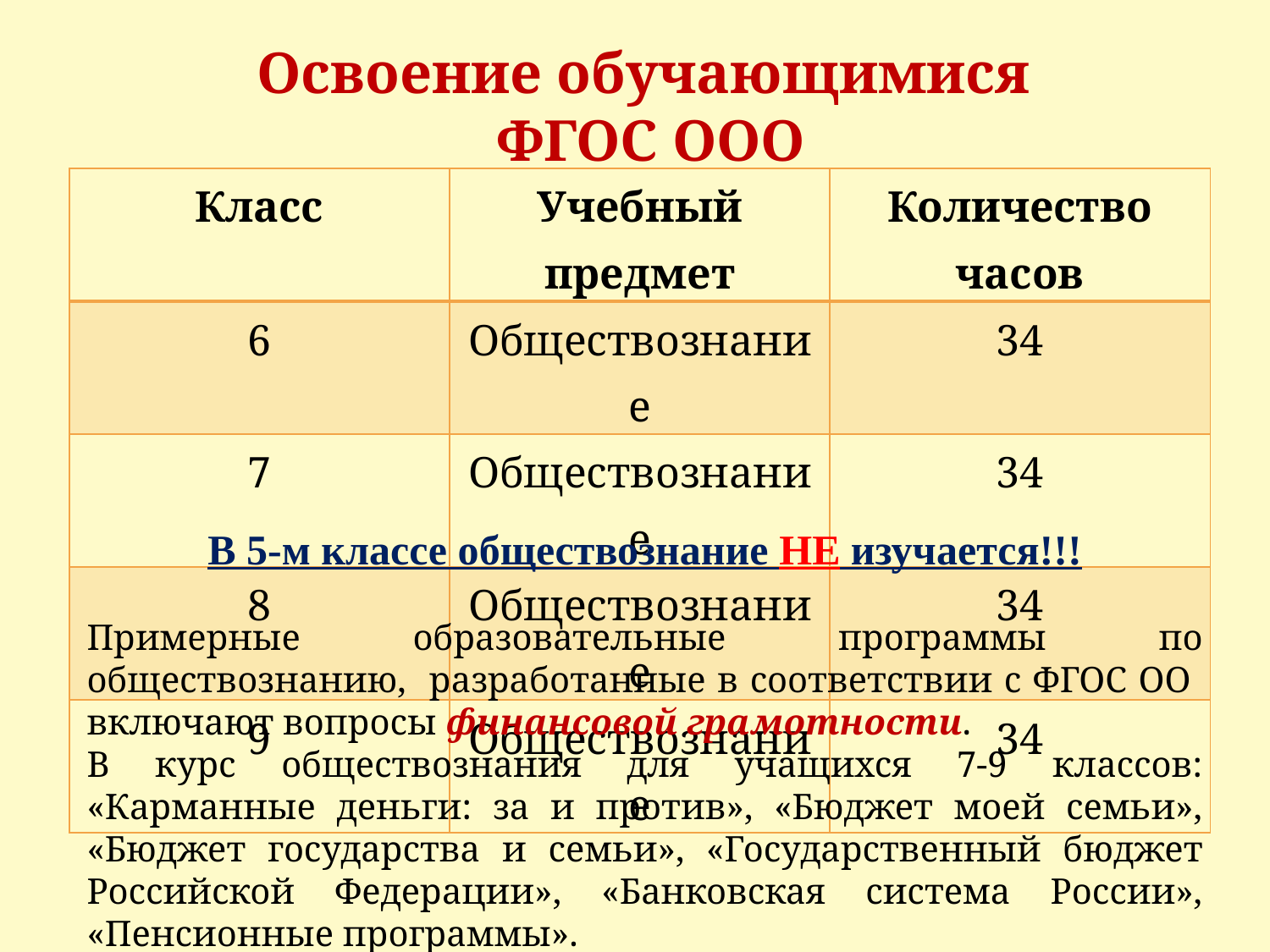

Освоение обучающимися
ФГОС ООО
| Класс | Учебный предмет | Количество часов |
| --- | --- | --- |
| 6 | Обществознание | 34 |
| 7 | Обществознание | 34 |
| 8 | Обществознание | 34 |
| 9 | Обществознание | 34 |
В 5-м классе обществознание НЕ изучается!!!

Примерные образовательные программы по обществознанию,  разработанные в соответствии с ФГОС ОО  включают вопросы финансовой грамотности.
В курс обществознания для учащихся 7-9 классов: «Карманные деньги: за и против», «Бюджет моей семьи», «Бюджет государства и семьи», «Государственный бюджет Российской Федерации», «Банковская система России», «Пенсионные программы».